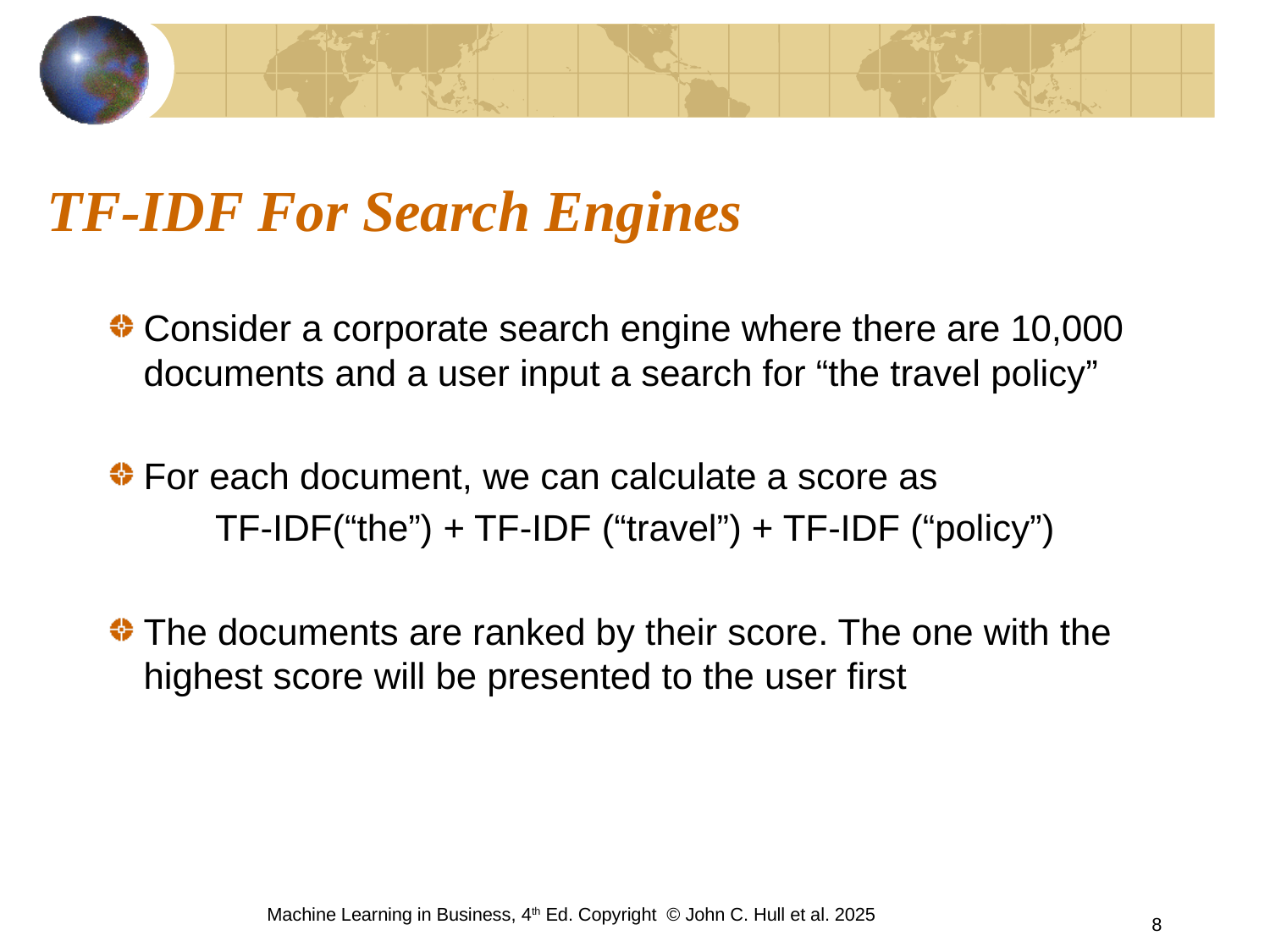

# TF-IDF For Search Engines
Consider a corporate search engine where there are 10,000 documents and a user input a search for “the travel policy”

For each document, we can calculate a score as
TF-IDF(“the”) + TF-IDF (“travel”) + TF-IDF (“policy”)

The documents are ranked by their score. The one with the highest score will be presented to the user first

Machine Learning in Business, 4th Ed. Copyright  © John C. Hull et al. 2025
8